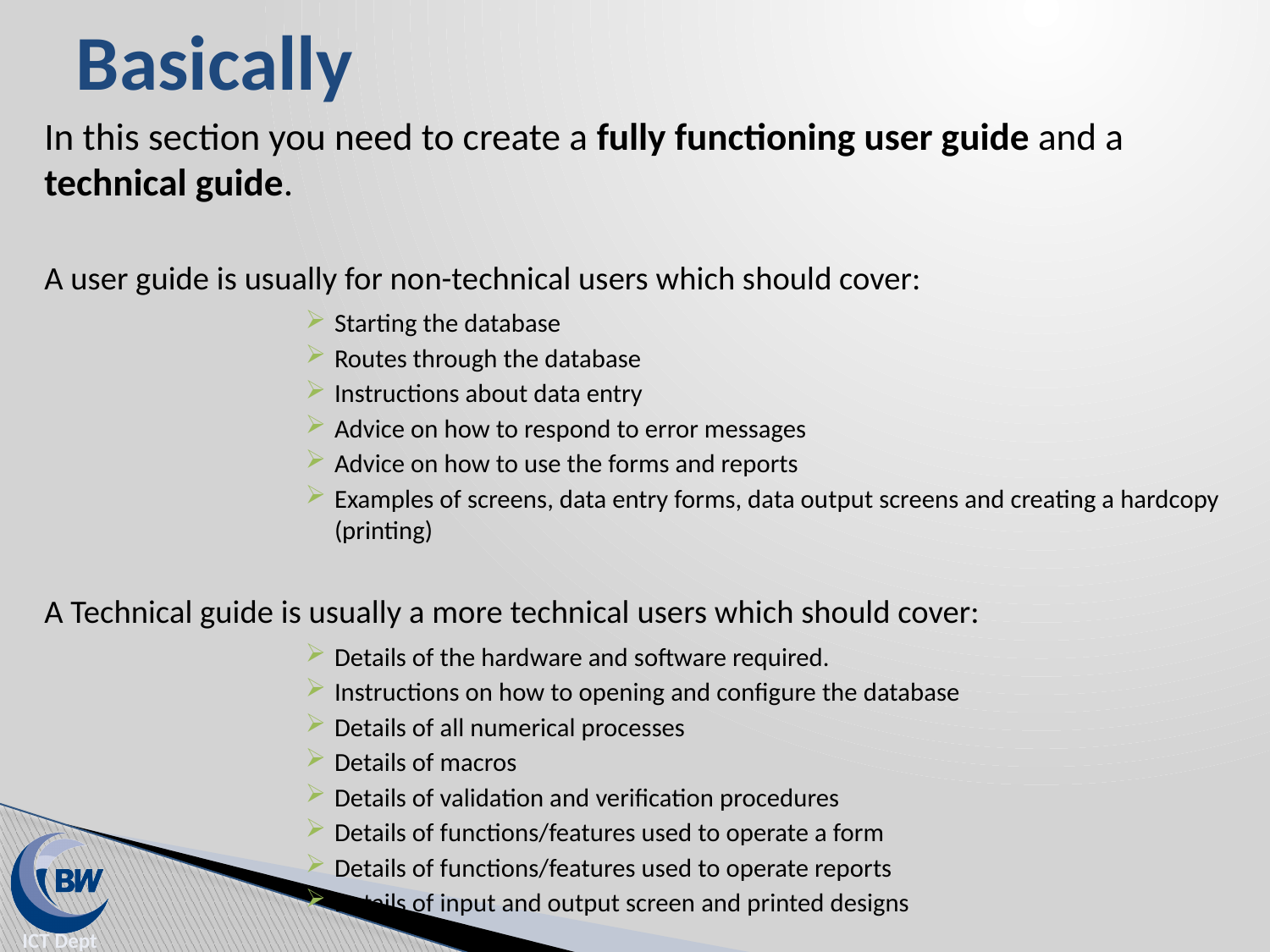

# Basically
In this section you need to create a fully functioning user guide and a technical guide.

A user guide is usually for non-technical users which should cover:
Starting the database
Routes through the database
Instructions about data entry
Advice on how to respond to error messages
Advice on how to use the forms and reports
Examples of screens, data entry forms, data output screens and creating a hardcopy (printing)

A Technical guide is usually a more technical users which should cover:
Details of the hardware and software required.
Instructions on how to opening and configure the database
Details of all numerical processes
Details of macros
Details of validation and verification procedures
Details of functions/features used to operate a form
Details of functions/features used to operate reports
Details of input and output screen and printed designs